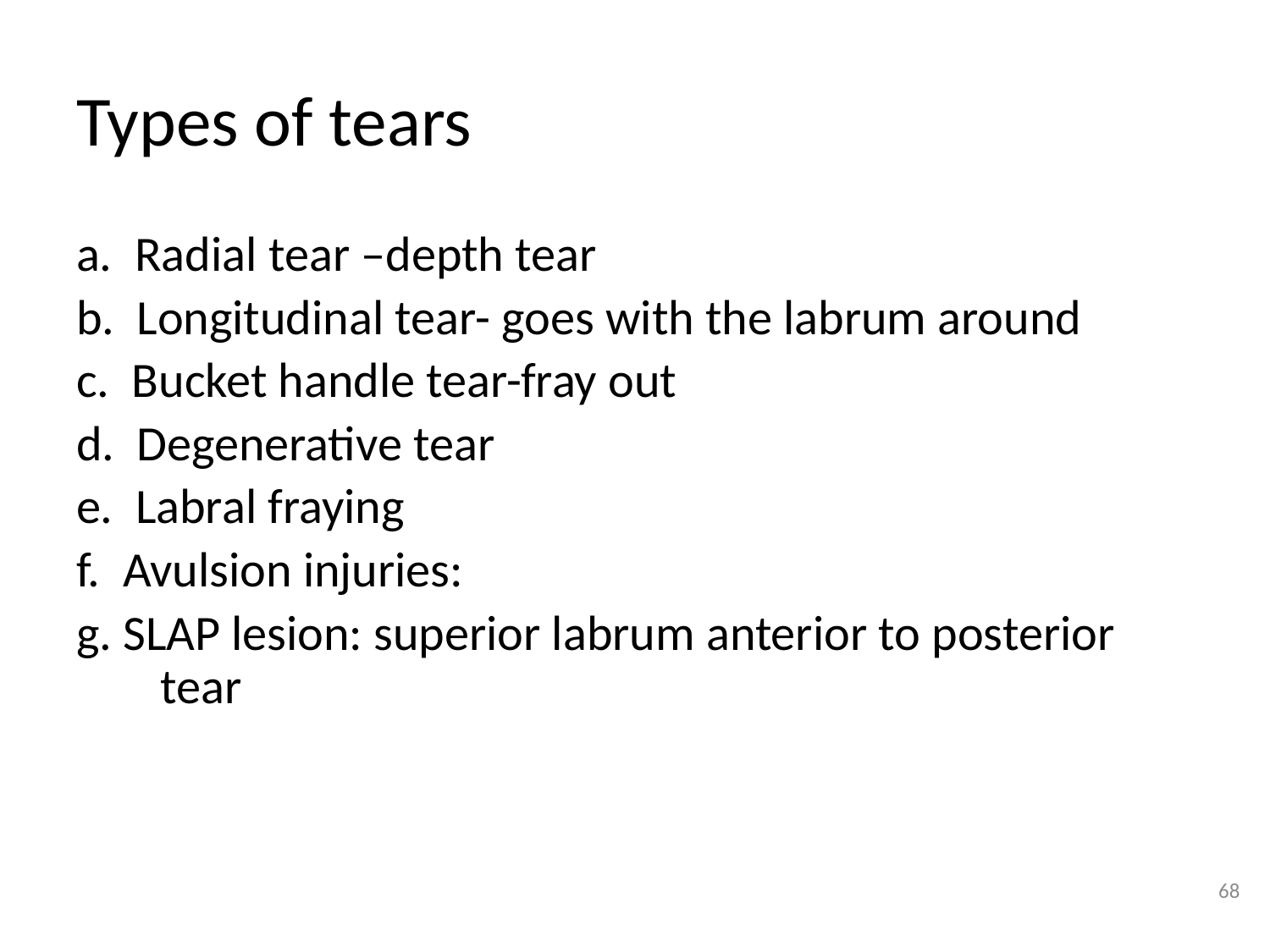

# Types of tears
a.  Radial tear –depth tear
b.  Longitudinal tear- goes with the labrum around
c.  Bucket handle tear-fray out
d.  Degenerative tear
e.  Labral fraying
f.  Avulsion injuries:
g. SLAP lesion: superior labrum anterior to posterior tear
68